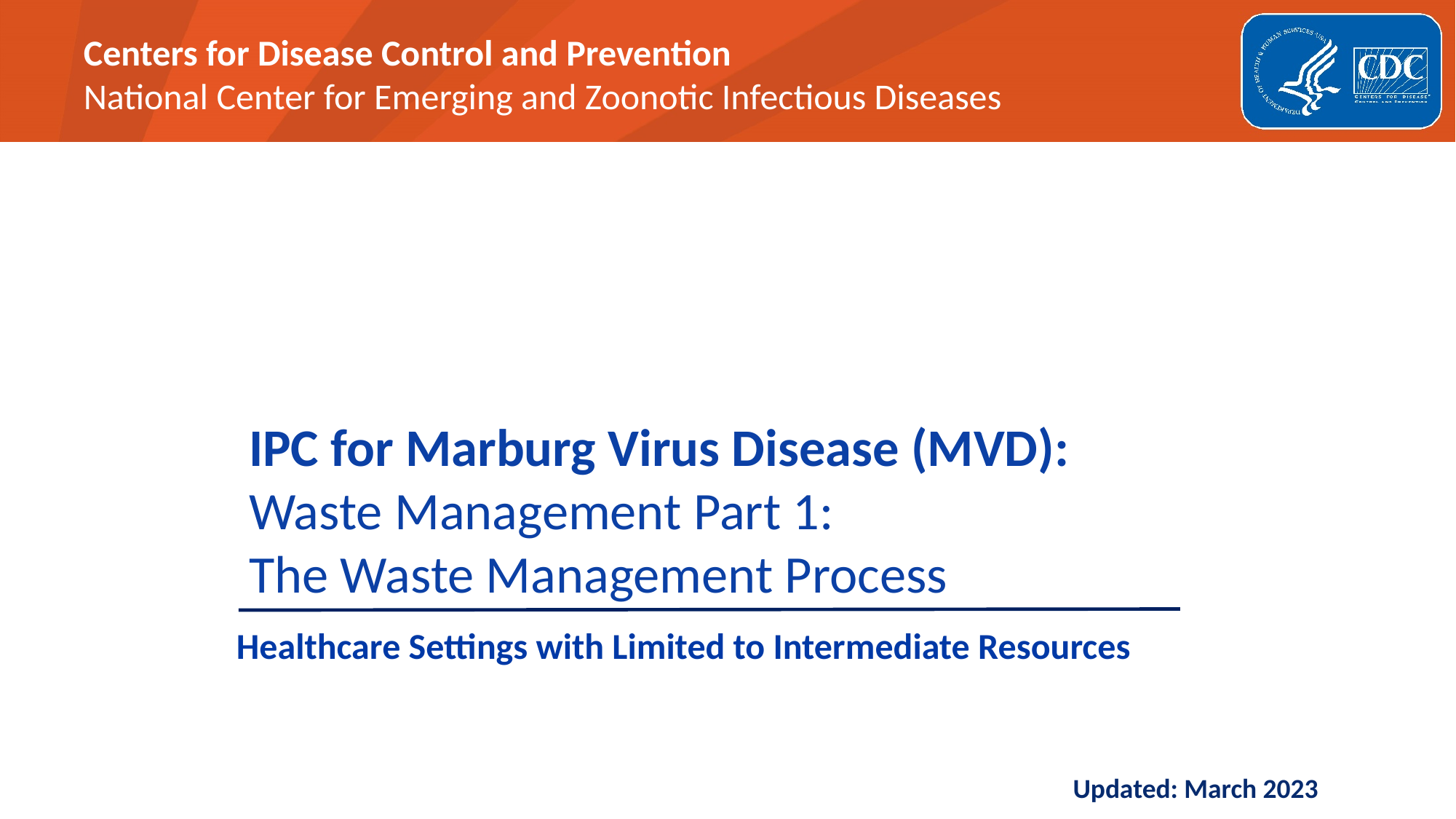

# IPC for Marburg Virus Disease (MVD): Waste Management Part 1: The Waste Management Process
Healthcare Settings with Limited to Intermediate Resources
Updated: March 2023